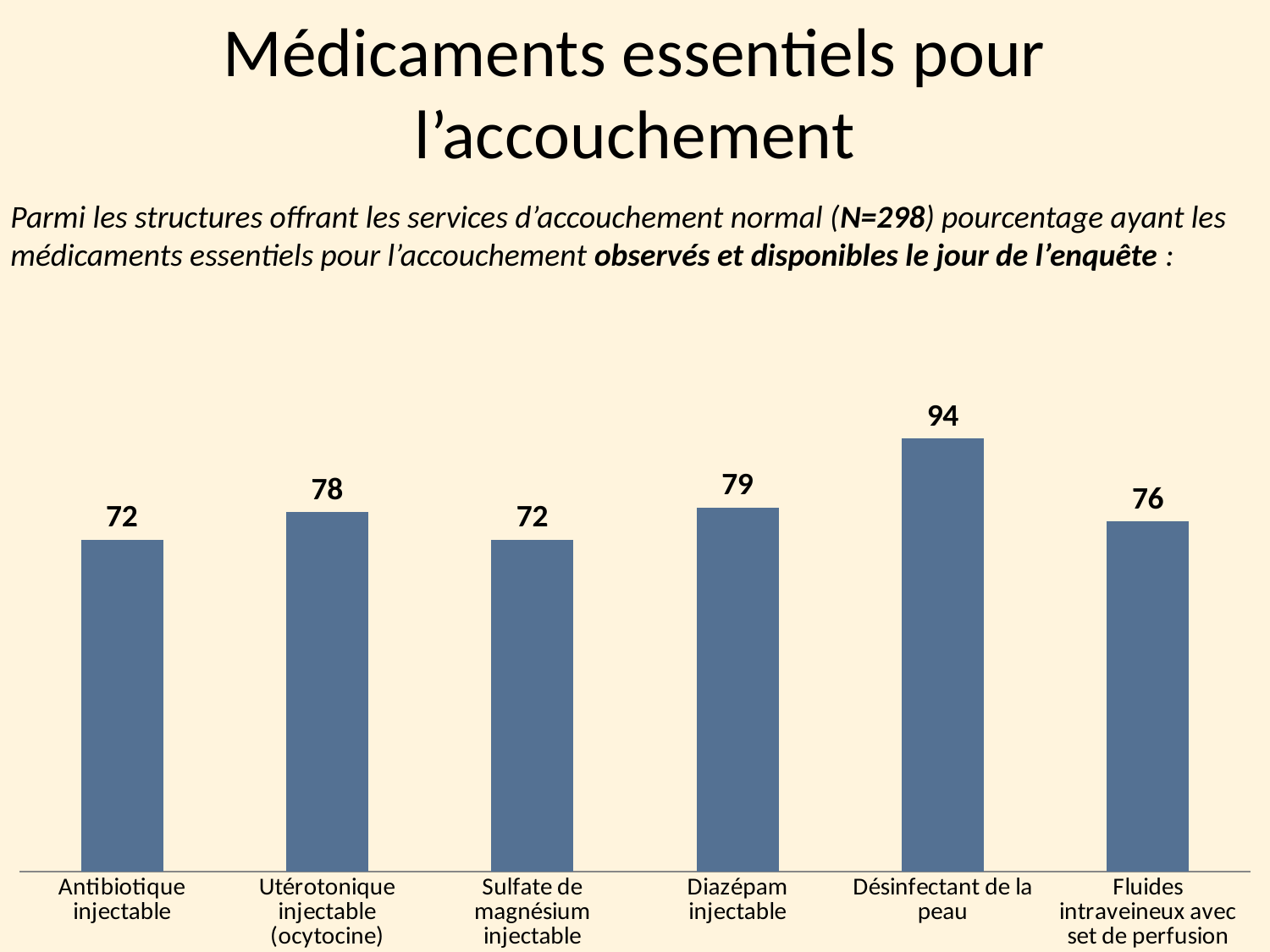

Médicaments essentiels pour l’accouchement
Parmi les structures offrant les services d’accouchement normal (N=298) pourcentage ayant les médicaments essentiels pour l’accouchement observés et disponibles le jour de l’enquête :

### Chart

| Category | Series 1 |
|---|---|
| Antibiotique injectable | 72.0 |
| Utérotonique injectable (ocytocine) | 78.0 |
| Sulfate de magnésium injectable | 72.0 |
| Diazépam injectable | 79.0 |
| Désinfectant de la peau | 94.0 |
| Fluides intraveineux avec set de perfusion | 76.0 |